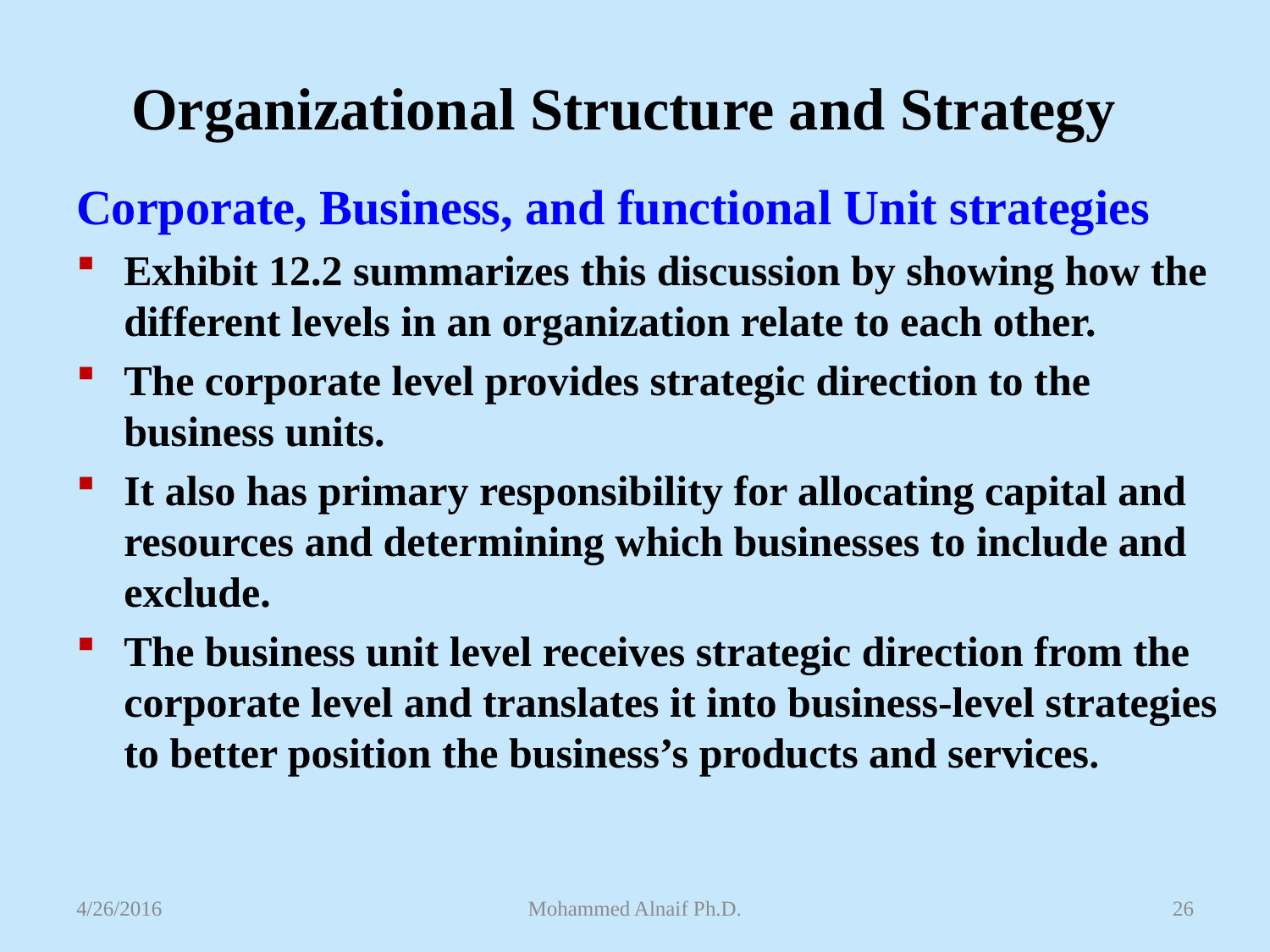

# Organizational Structure and Strategy
Corporate, Business, and functional Unit strategies
Exhibit 12.2 summarizes this discussion by showing how the different levels in an organization relate to each other.
The corporate level provides strategic direction to the business units.
It also has primary responsibility for allocating capital and resources and determining which businesses to include and exclude.
The business unit level receives strategic direction from the corporate level and translates it into business-level strategies to better position the business’s products and services.
4/26/2016
Mohammed Alnaif Ph.D.
26